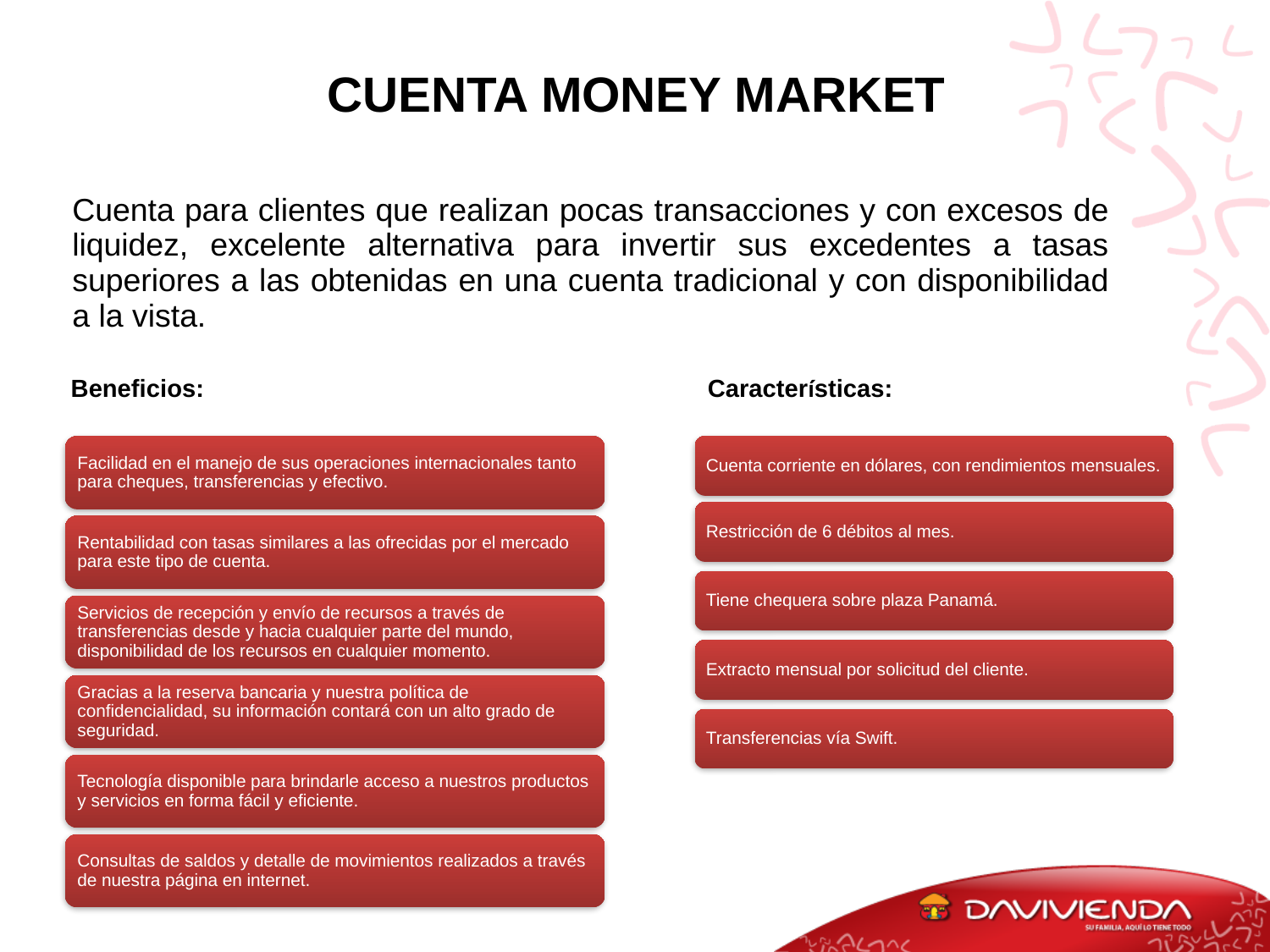

# CUENTA MONEY MARKET
Cuenta para clientes que realizan pocas transacciones y con excesos de liquidez, excelente alternativa para invertir sus excedentes a tasas superiores a las obtenidas en una cuenta tradicional y con disponibilidad a la vista.
Beneficios:
Características:
Cuenta corriente en dólares, con rendimientos mensuales.
Restricción de 6 débitos al mes.
Tiene chequera sobre plaza Panamá.
Extracto mensual por solicitud del cliente.
Transferencias vía Swift.
Facilidad en el manejo de sus operaciones internacionales tanto para cheques, transferencias y efectivo.
Rentabilidad con tasas similares a las ofrecidas por el mercado para este tipo de cuenta.
Servicios de recepción y envío de recursos a través de transferencias desde y hacia cualquier parte del mundo, disponibilidad de los recursos en cualquier momento.
Gracias a la reserva bancaria y nuestra política de confidencialidad, su información contará con un alto grado de seguridad.
Tecnología disponible para brindarle acceso a nuestros productos y servicios en forma fácil y eficiente.
Consultas de saldos y detalle de movimientos realizados a través de nuestra página en internet.